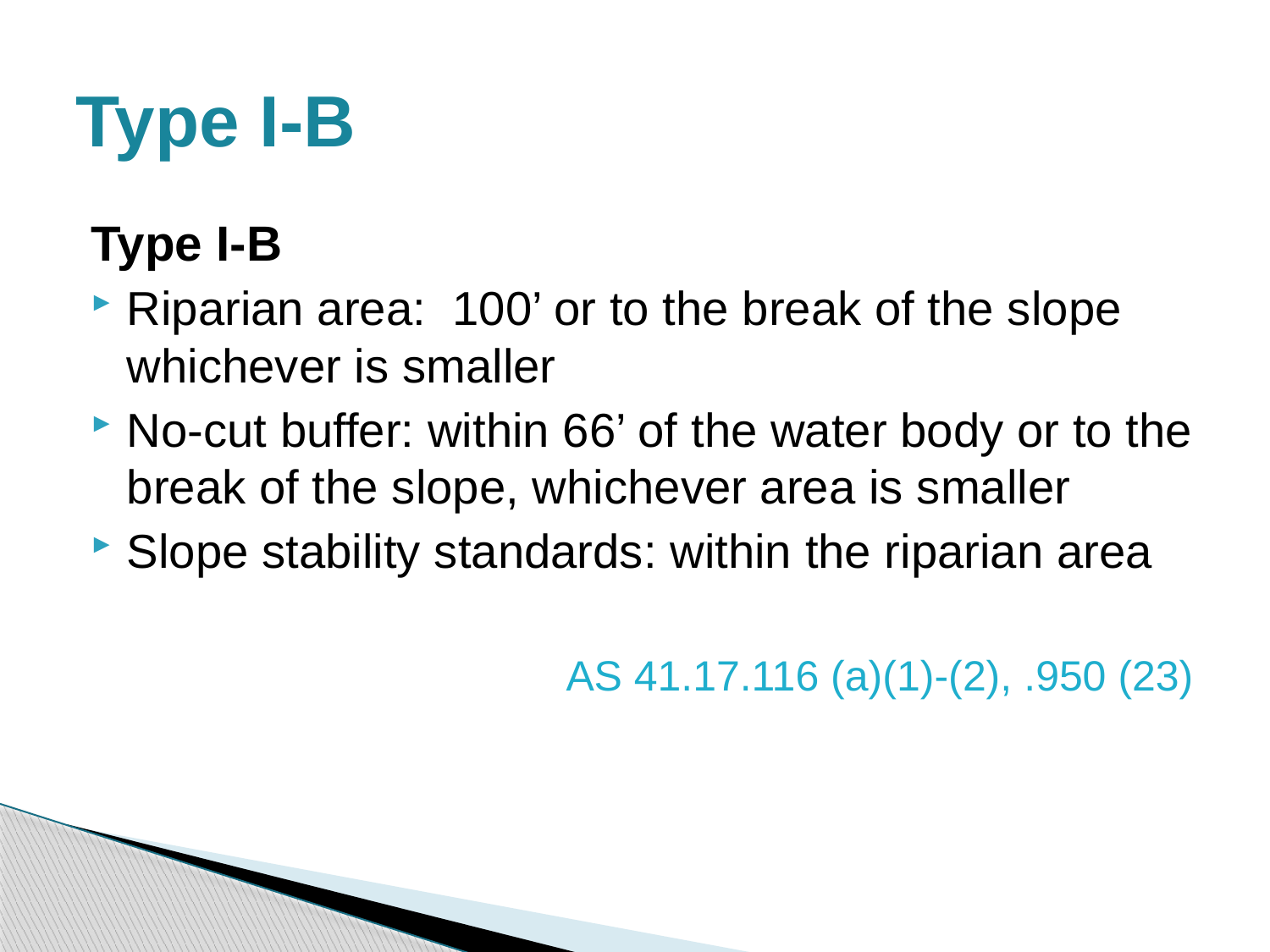

# Type I-B
Type I-B
Riparian area:  100’ or to the break of the slope whichever is smaller
No-cut buffer: within 66’ of the water body or to the break of the slope, whichever area is smaller
Slope stability standards: within the riparian area

		AS 41.17.116 (a)(1)-(2), .950 (23)